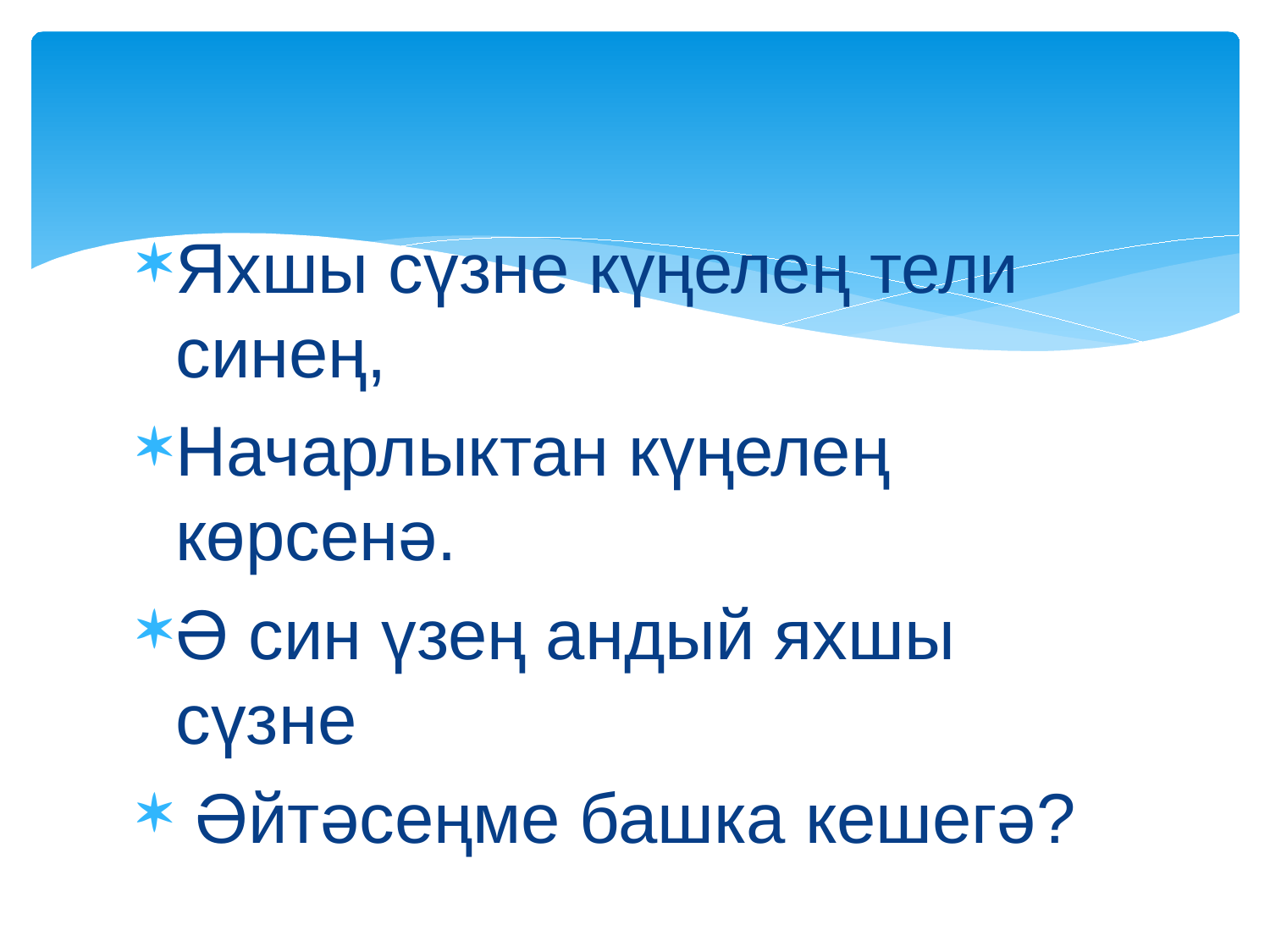

#
Яхшы сүзне күңелең тели синең,
Начарлыктан күңелең көрсенә.
Ә син үзең андый яхшы сүзне
 Әйтәсеңме башка кешегә?